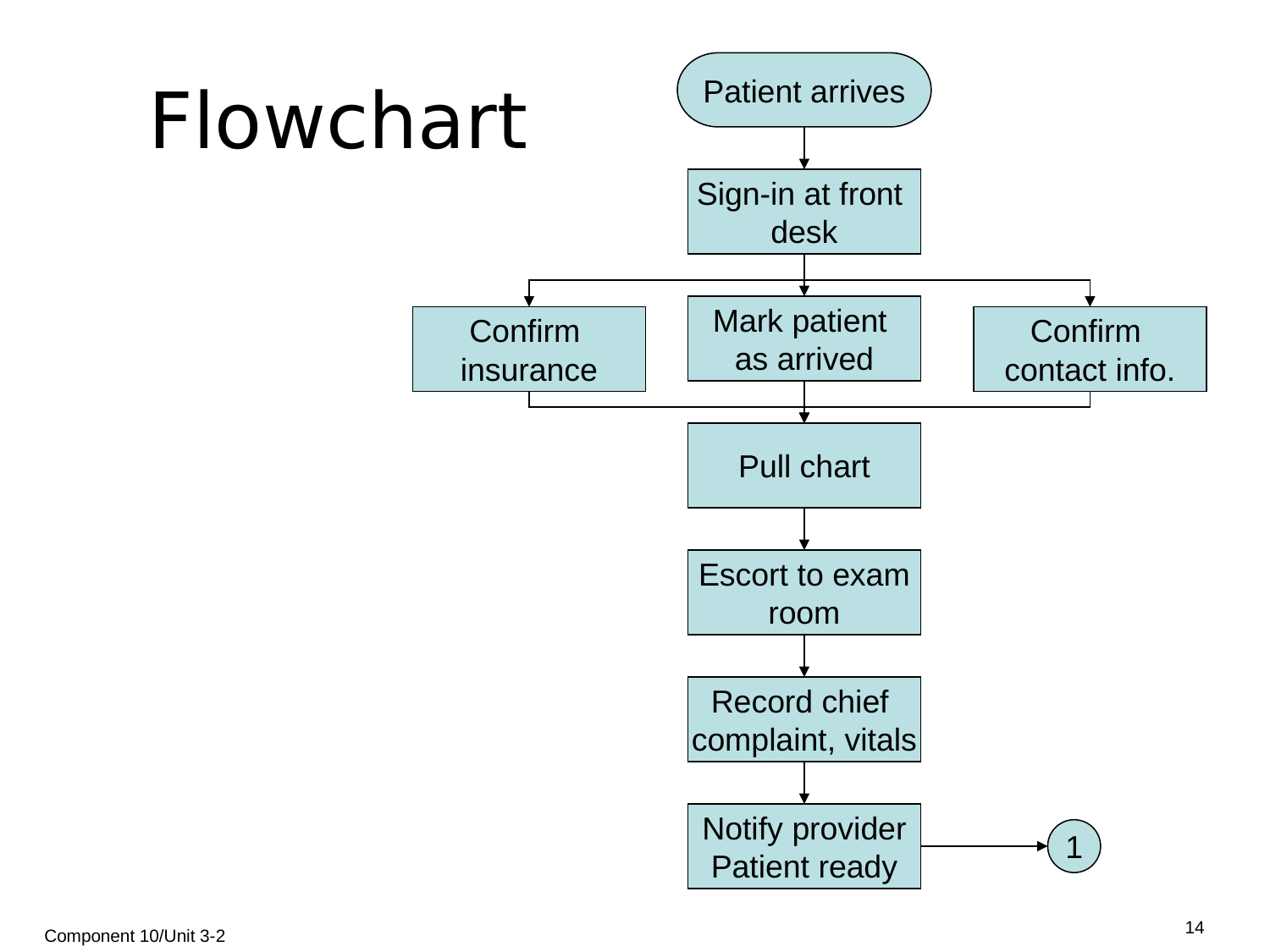

# Flowchart
Patient arrives
Sign-in at front
desk
Mark patient
as arrived
Confirm
insurance
Confirm
contact info.
Pull chart
Escort to exam
room
Record chief
complaint, vitals
Notify provider
Patient ready
1
14